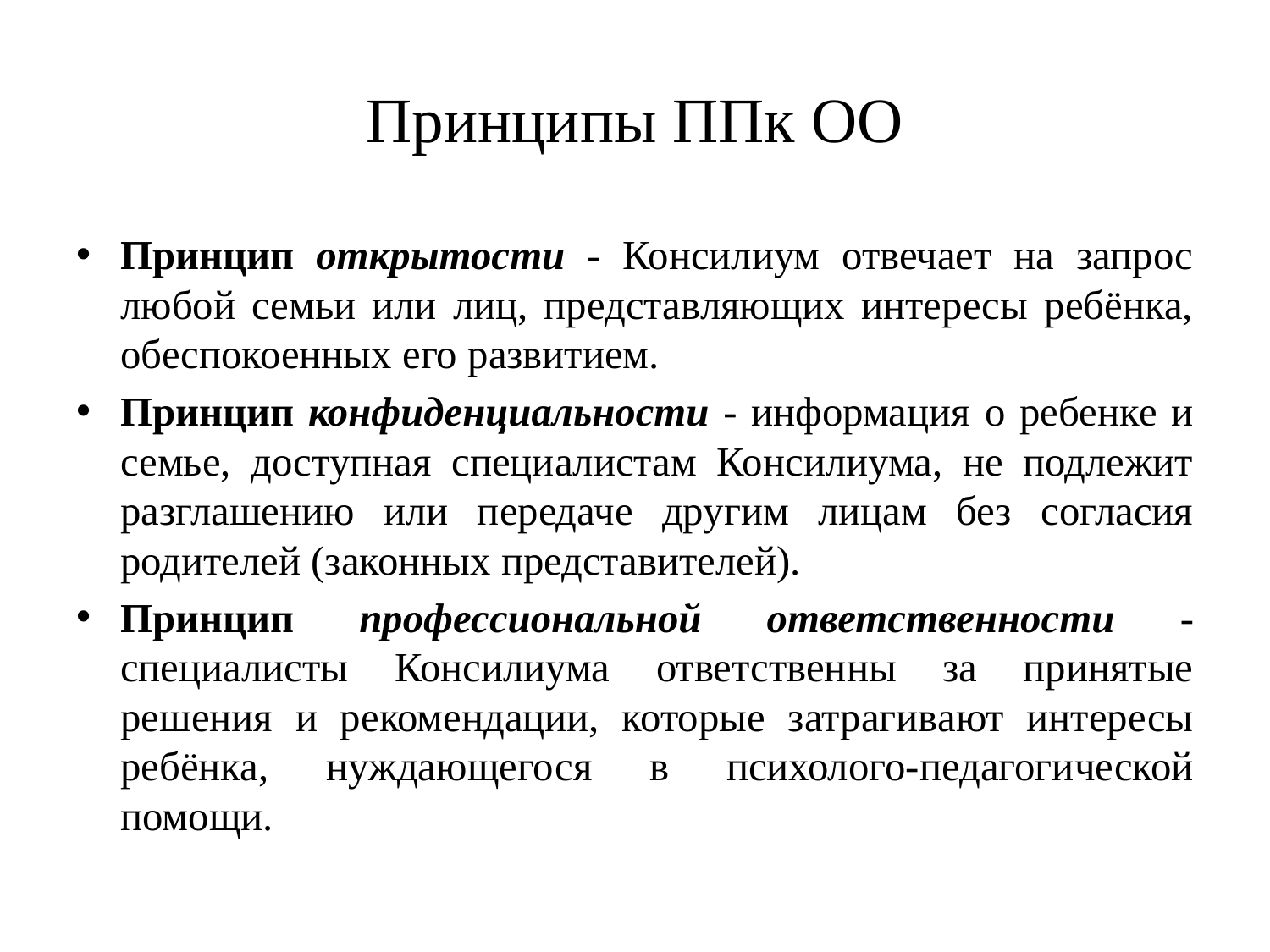

# Принципы ППк ОО
Принцип открытости - Консилиум отвечает на запрос любой семьи или лиц, представляющих интересы ребёнка, обеспокоенных его развитием.
Принцип конфиденциальности - информация о ребенке и семье, доступная специалистам Консилиума, не подлежит разглашению или передаче другим лицам без согласия родителей (законных представителей).
Принцип профессиональной ответственности -специалисты Консилиума ответственны за принятые решения и рекомендации, которые затрагивают интересы ребёнка, нуждающегося в психолого-педагогической помощи.